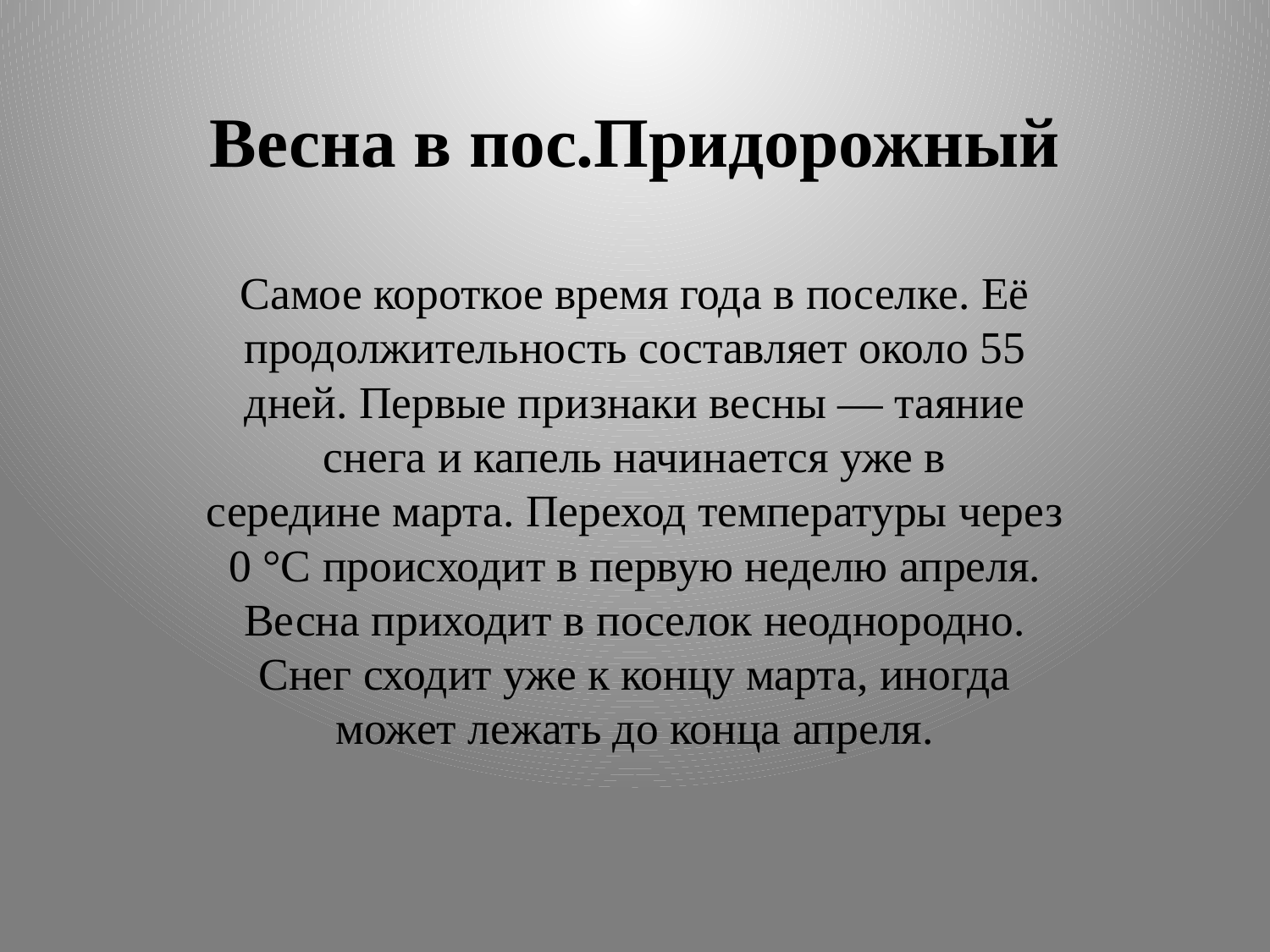

# Весна в пос.Придорожный
Самое короткое время года в поселке. Её продолжительность составляет около 55 дней. Первые признаки весны — таяние снега и капель начинается уже в середине марта. Переход температуры через 0 °C происходит в первую неделю апреля. Весна приходит в поселок неоднородно. Снег сходит уже к концу марта, иногда может лежать до конца апреля.